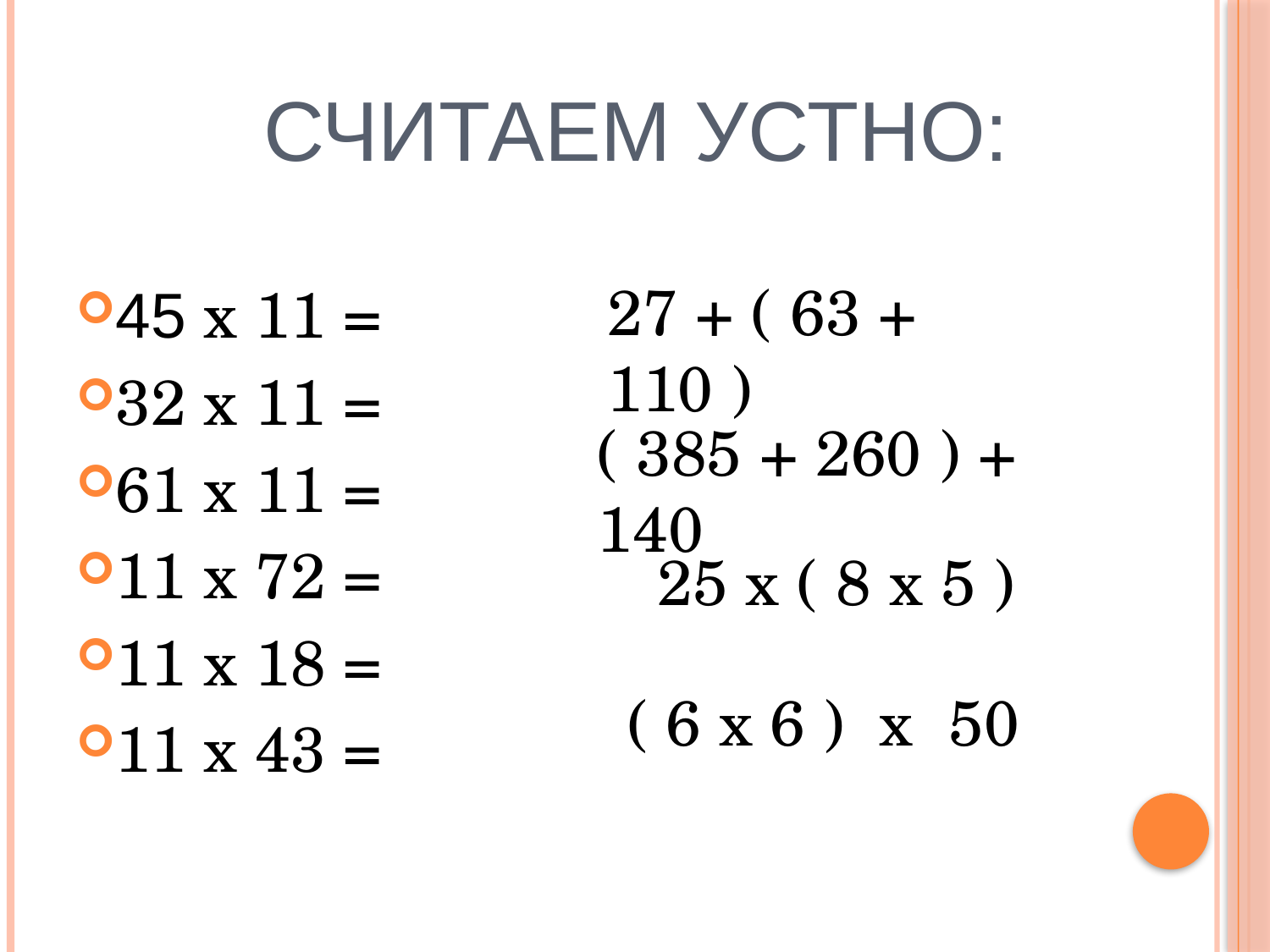

# Считаем устно:
27 + ( 63 + 110 )
45 x 11 =
32 x 11 =
61 x 11 =
11 x 72 =
11 x 18 =
11 x 43 =
( 385 + 260 ) + 140
25 x ( 8 x 5 )
( 6 x 6 )  x  50